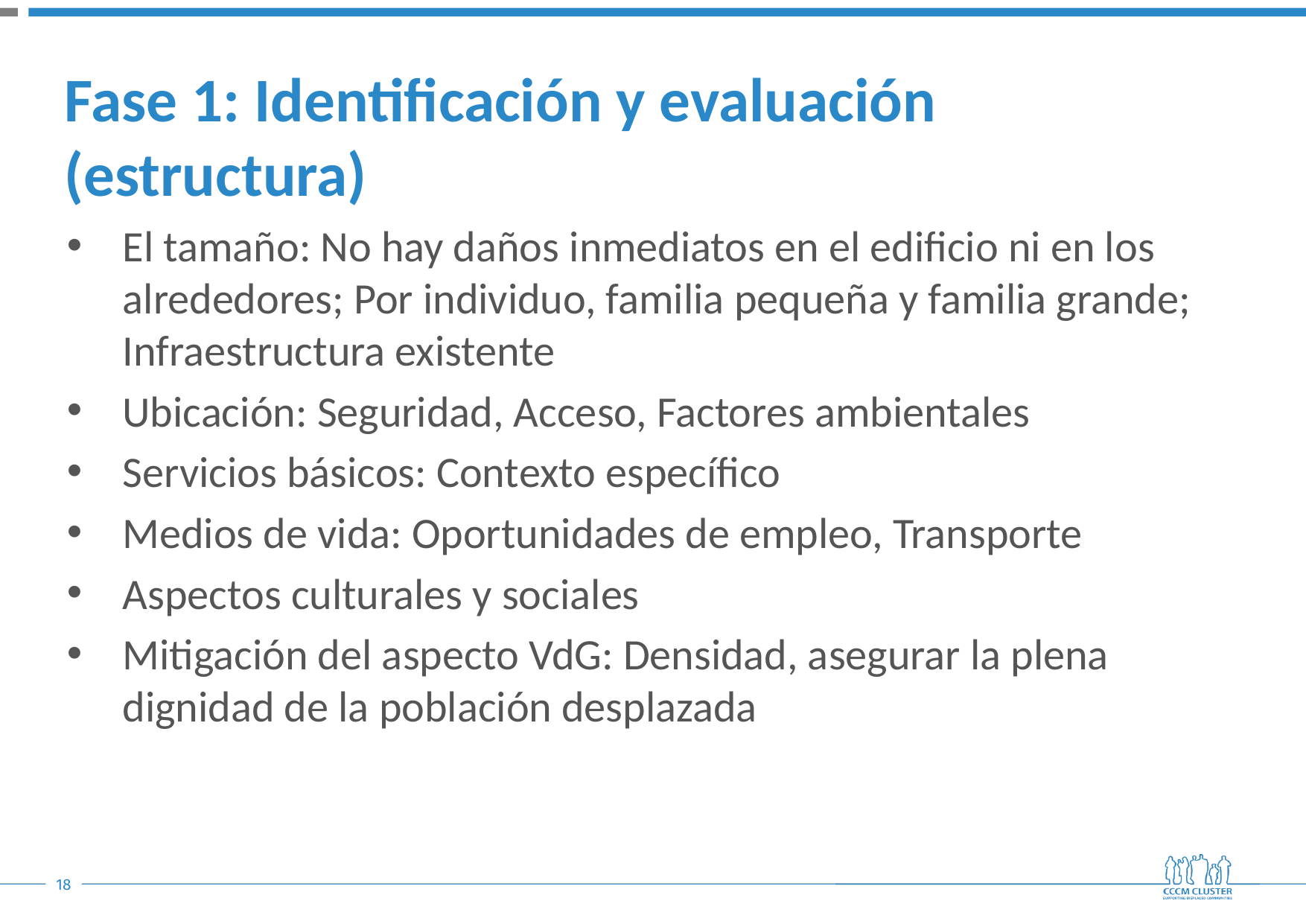

# Fase 1: Identificación y evaluación (estructura)
El tamaño: No hay daños inmediatos en el edificio ni en los alrededores; Por individuo, familia pequeña y familia grande; Infraestructura existente
Ubicación: Seguridad, Acceso, Factores ambientales
Servicios básicos: Contexto específico
Medios de vida: Oportunidades de empleo, Transporte
Aspectos culturales y sociales
Mitigación del aspecto VdG: Densidad, asegurar la plena dignidad de la población desplazada